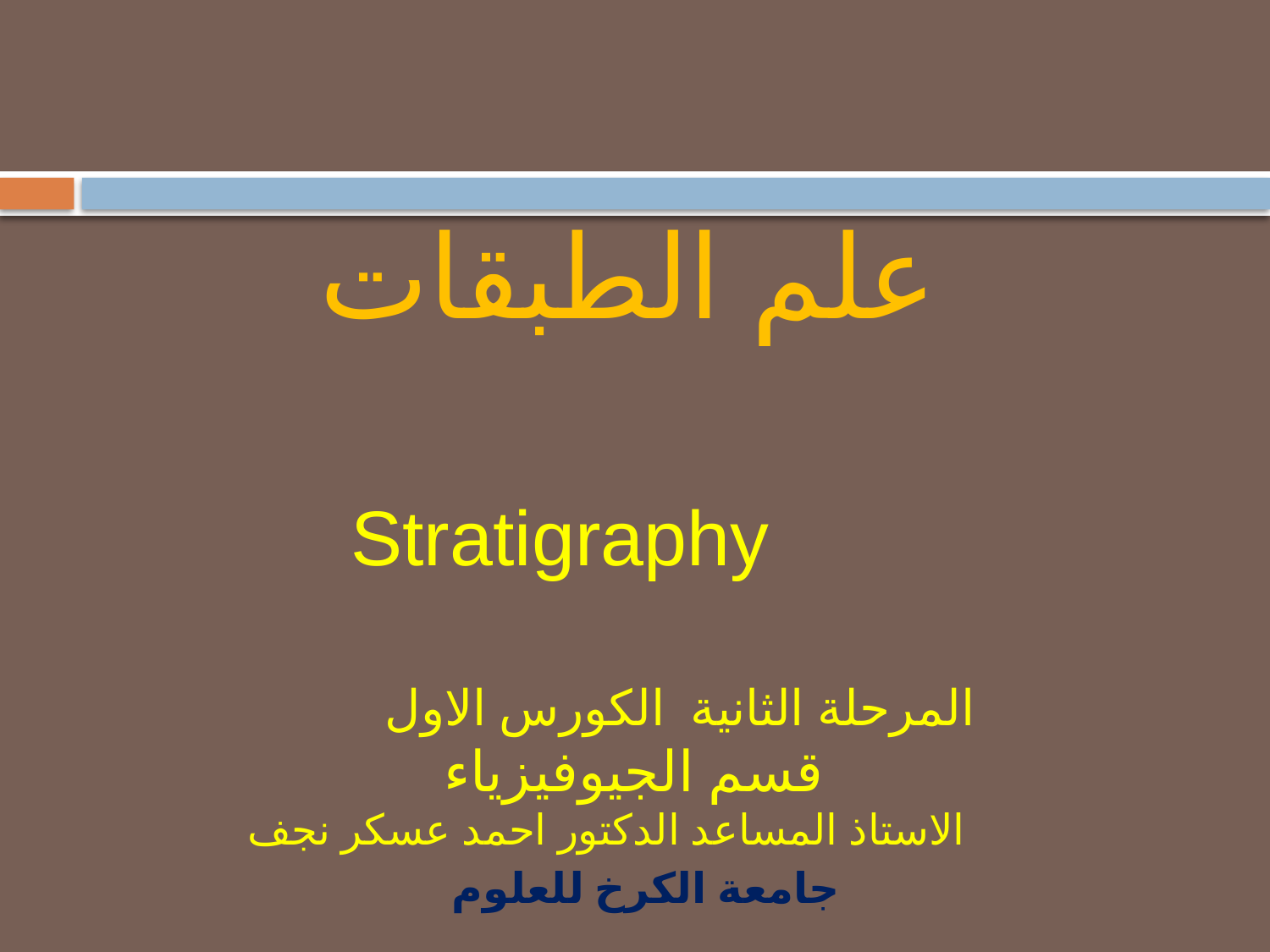

# علم الطبقات Stratigraphy المرحلة الثانية  الكورس الاول قسم الجيوفيزياء الاستاذ المساعد الدكتور احمد عسكر نجف جامعة الكرخ للعلوم